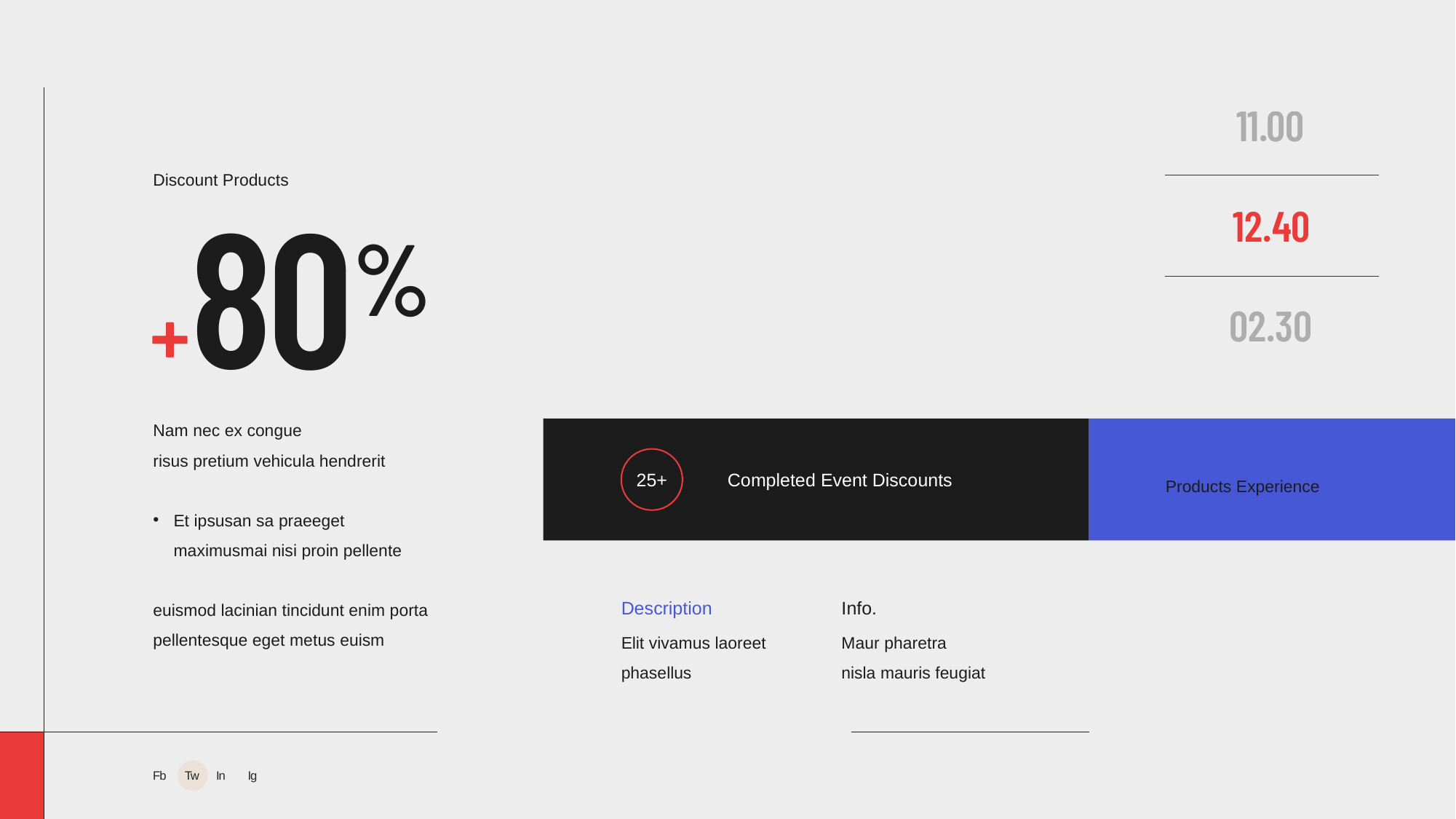

11.00
Discount Products
+80%
12.40
02.30
Nam nec ex congue
risus pretium vehicula hendrerit

Et ipsusan sa praeeget maximusmai nisi proin pellente

euismod lacinian tincidunt enim porta pellentesque eget metus euism

25+
Completed Event Discounts
Products Experience

Description
Info.
Elit vivamus laoreet phasellus
Maur pharetra
nisla mauris feugiat

Fb
Tw
In
Ig